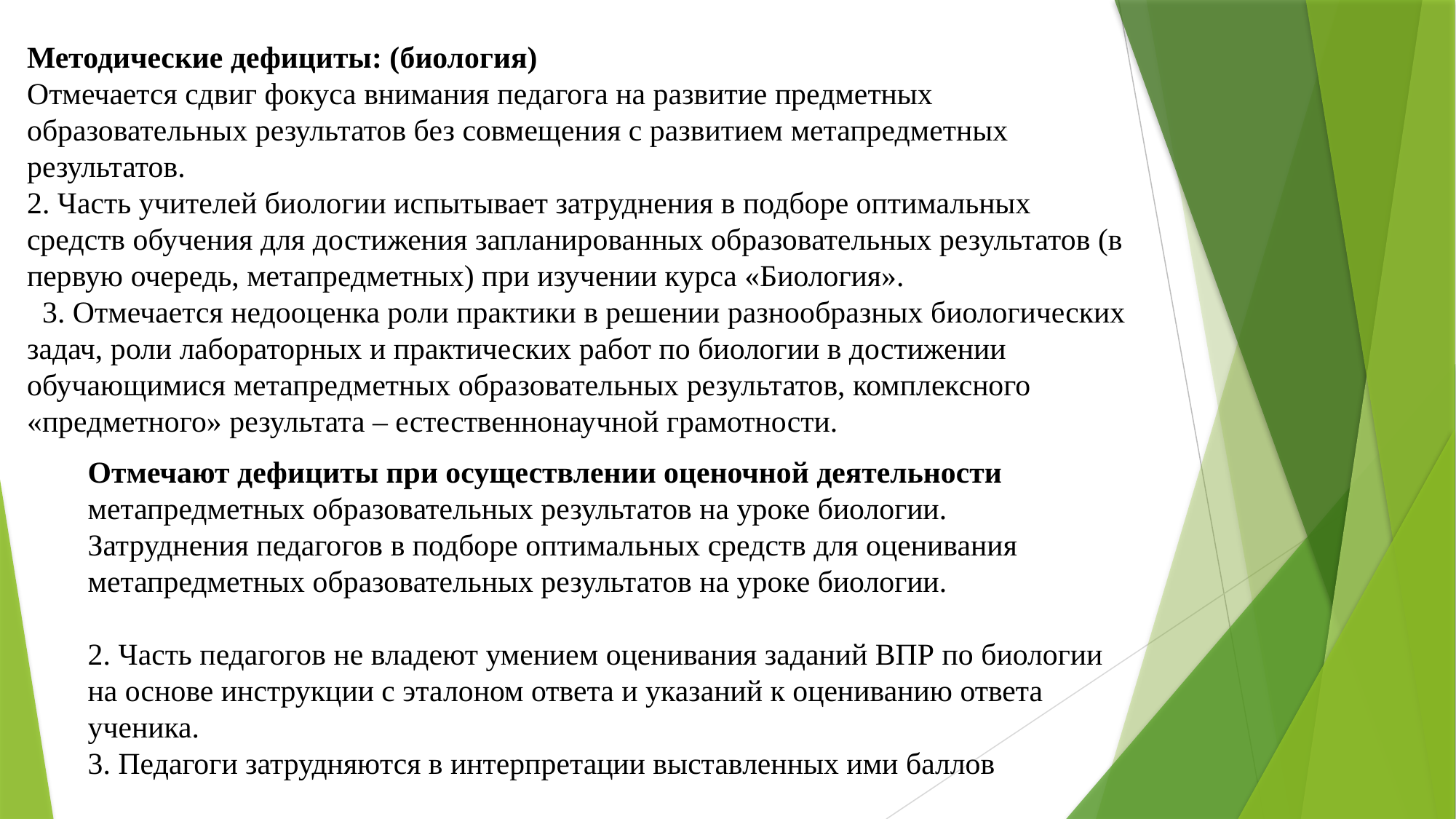

Методические дефициты: (биология)
Отмечается сдвиг фокуса внимания педагога на развитие предметных образовательных результатов без совмещения с развитием метапредметных результатов.
2. Часть учителей биологии испытывает затруднения в подборе оптимальных средств обучения для достижения запланированных образовательных результатов (в первую очередь, метапредметных) при изучении курса «Биология».
  3. Отмечается недооценка роли практики в решении разнообразных биологических задач, роли лабораторных и практических работ по биологии в достижении обучающимися метапредметных образовательных результатов, комплексного «предметного» результата – естественнонаучной грамотности.
Отмечают дефициты при осуществлении оценочной деятельности метапредметных образовательных результатов на уроке биологии.
Затруднения педагогов в подборе оптимальных средств для оценивания метапредметных образовательных результатов на уроке биологии.

2. Часть педагогов не владеют умением оценивания заданий ВПР по биологии на основе инструкции с эталоном ответа и указаний к оцениванию ответа ученика.
3. Педагоги затрудняются в интерпретации выставленных ими баллов